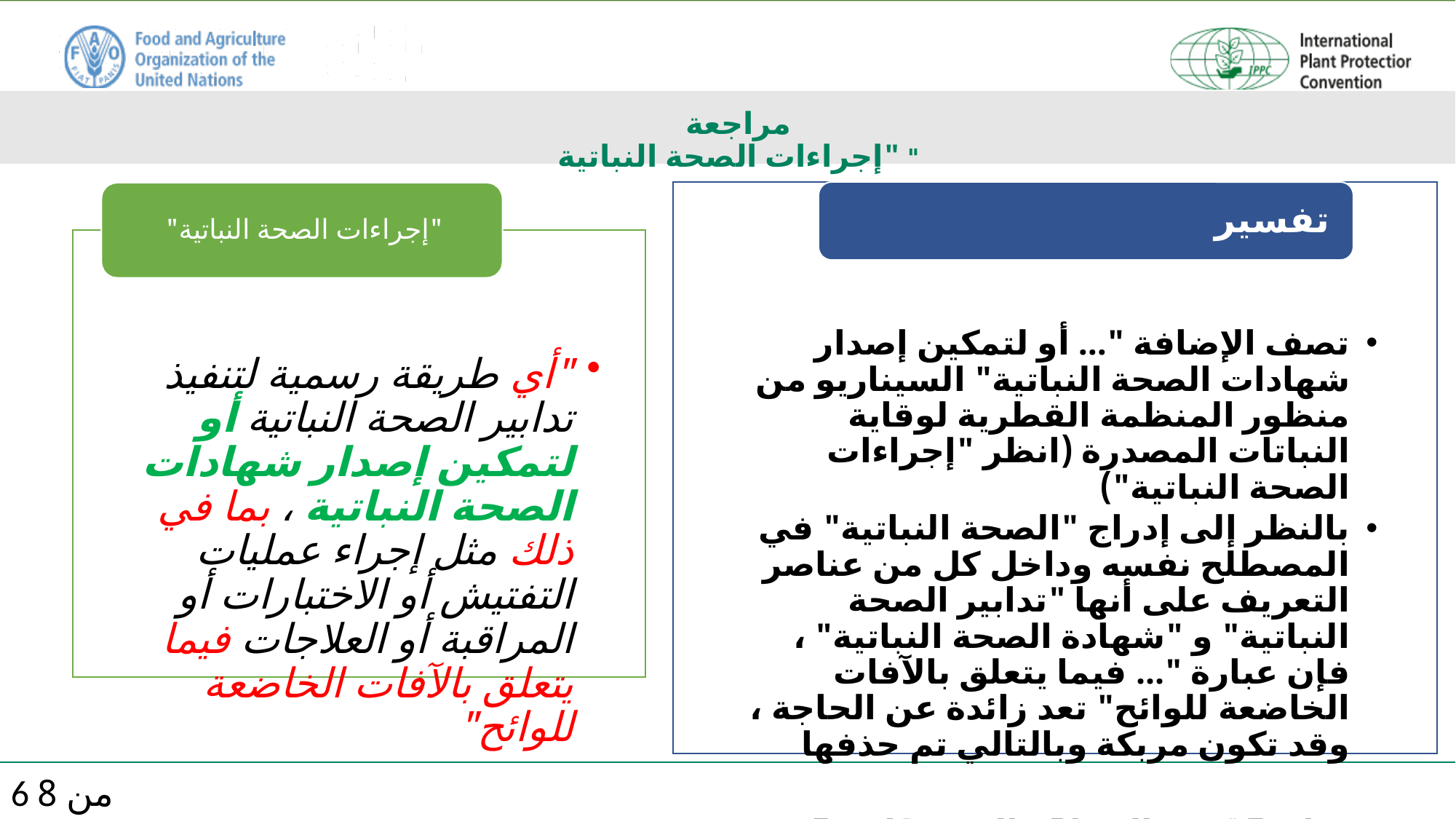

# مراجعة "إجراءات الصحة النباتية"

"أي طريقة رسمية لتنفيذ تدابير الصحة النباتية أو لتمكين إصدار شهادات الصحة النباتية ، بما في ذلك مثل إجراء عمليات التفتيش أو الاختبارات أو المراقبة أو العلاجات فيما يتعلق بالآفات الخاضعة للوائح"

"إجراءات الصحة النباتية"
تصف الإضافة "... أو لتمكين إصدار شهادات الصحة النباتية" السيناريو من منظور المنظمة القطرية لوقاية النباتات المصدرة (انظر "إجراءات الصحة النباتية")
بالنظر إلى إدراج "الصحة النباتية" في المصطلح نفسه وداخل كل من عناصر التعريف على أنها "تدابير الصحة النباتية" و "شهادة الصحة النباتية" ، فإن عبارة "... فيما يتعلق بالآفات الخاضعة للوائح" تعد زائدة عن الحاجة ، وقد تكون مربكة وبالتالي تم حذفها
يتم تغيير "بما في ذلك" إلى "مثل" ، بما يتفق مع الصياغة المستخدمة في تعريف "إجراءات الصحة النباتية" ولتوضيح أن الأمثلة المذكورة ليست شاملة.
   تفسیر
6 من 8